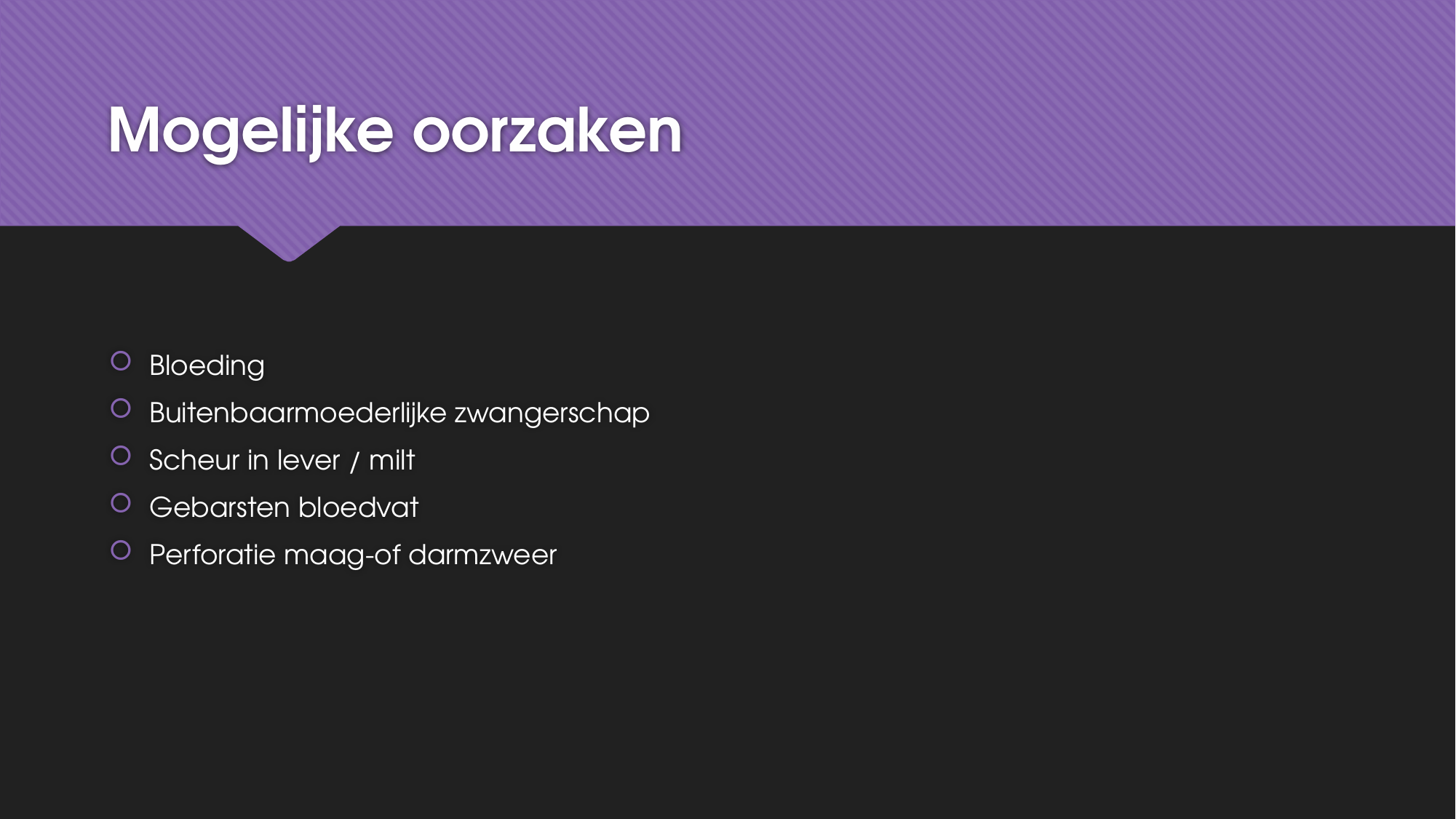

# Mogelijke oorzaken
Bloeding
Buitenbaarmoederlijke zwangerschap
Scheur in lever / milt
Gebarsten bloedvat
Perforatie maag-of darmzweer